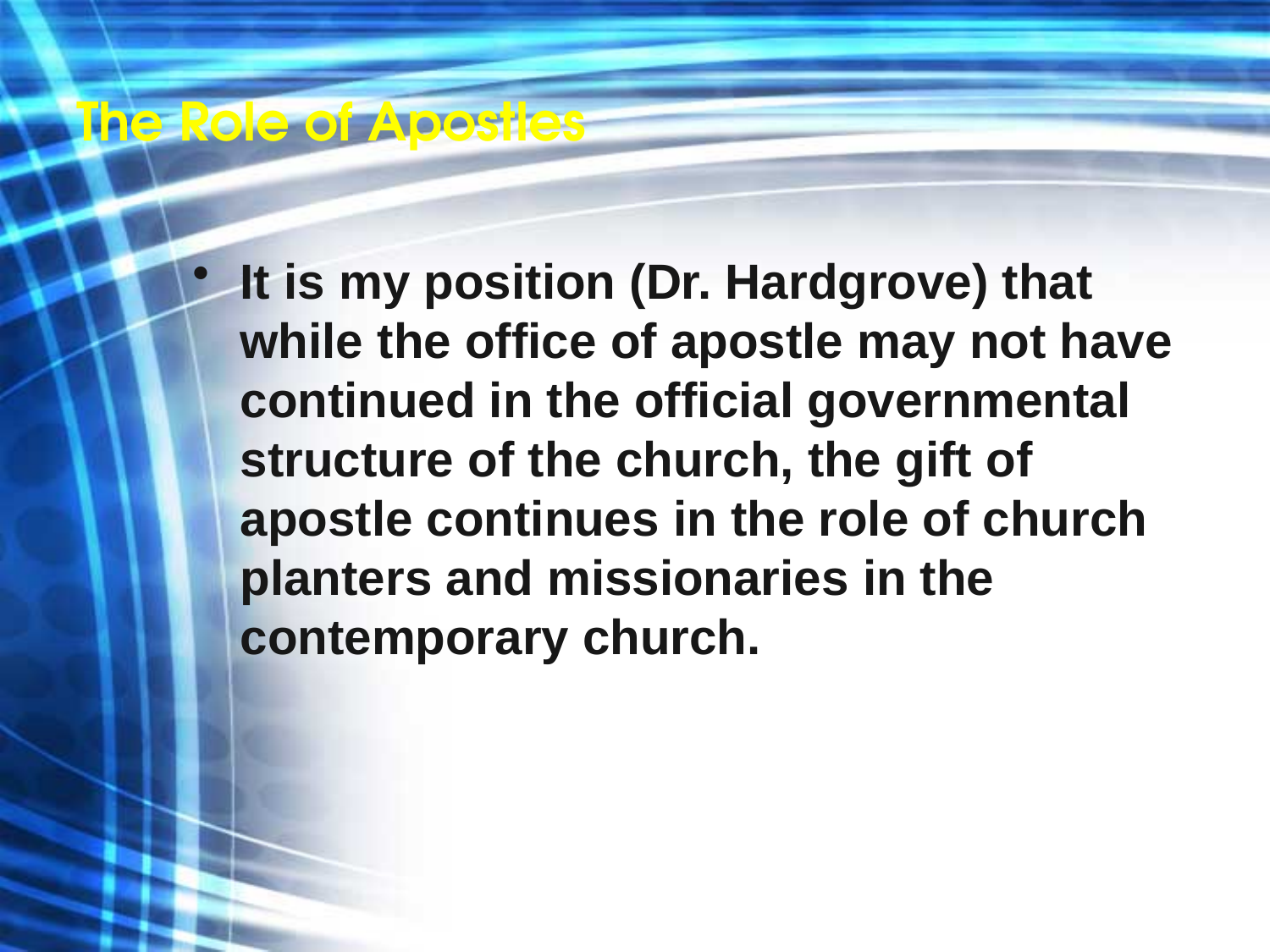

# The Role of Apostles
It is my position (Dr. Hardgrove) that while the office of apostle may not have continued in the official governmental structure of the church, the gift of apostle continues in the role of church planters and missionaries in the contemporary church.